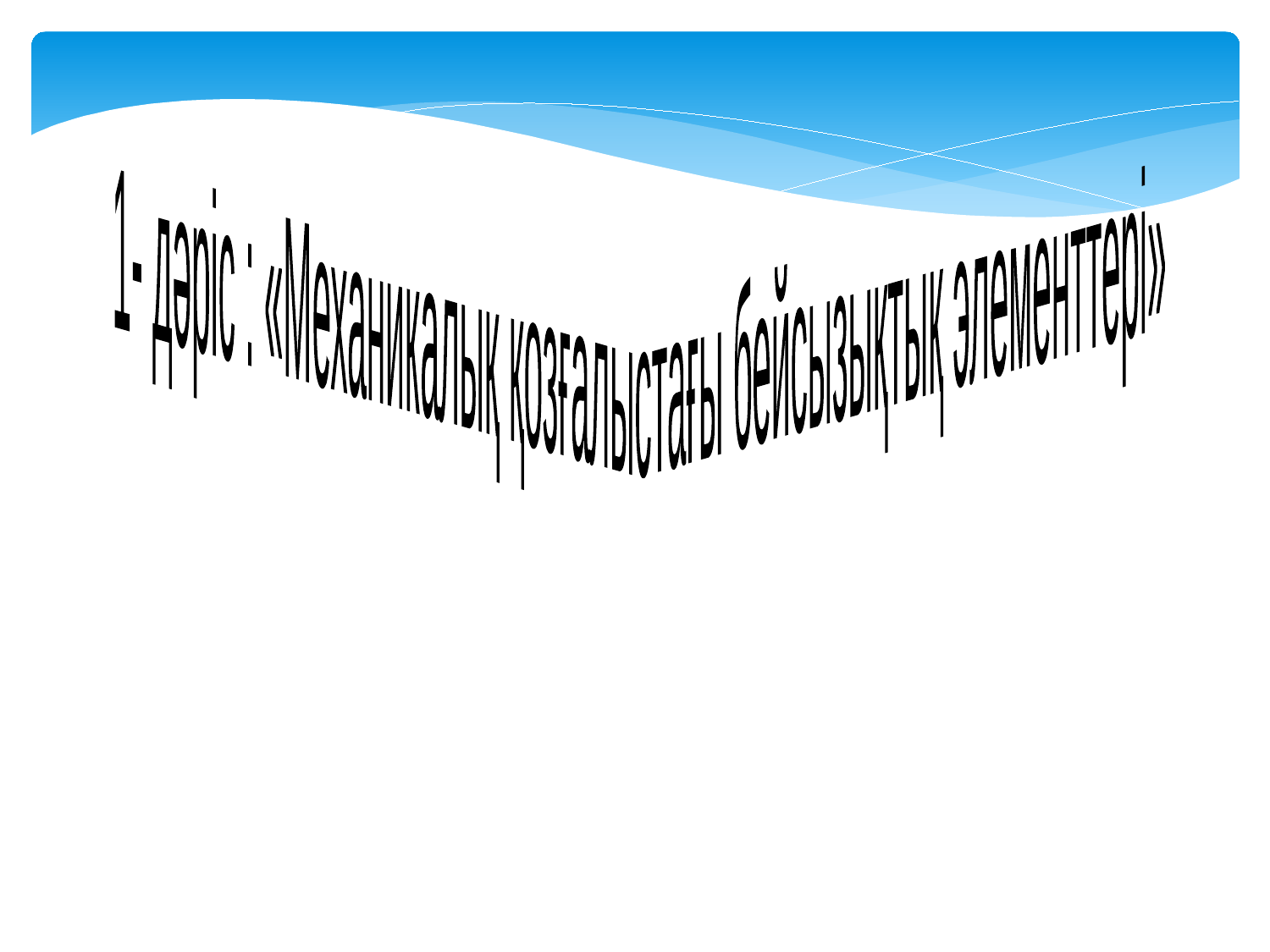

1- дәріс : «Механикалық қозғалыстағы бейсызықтық элементтері»